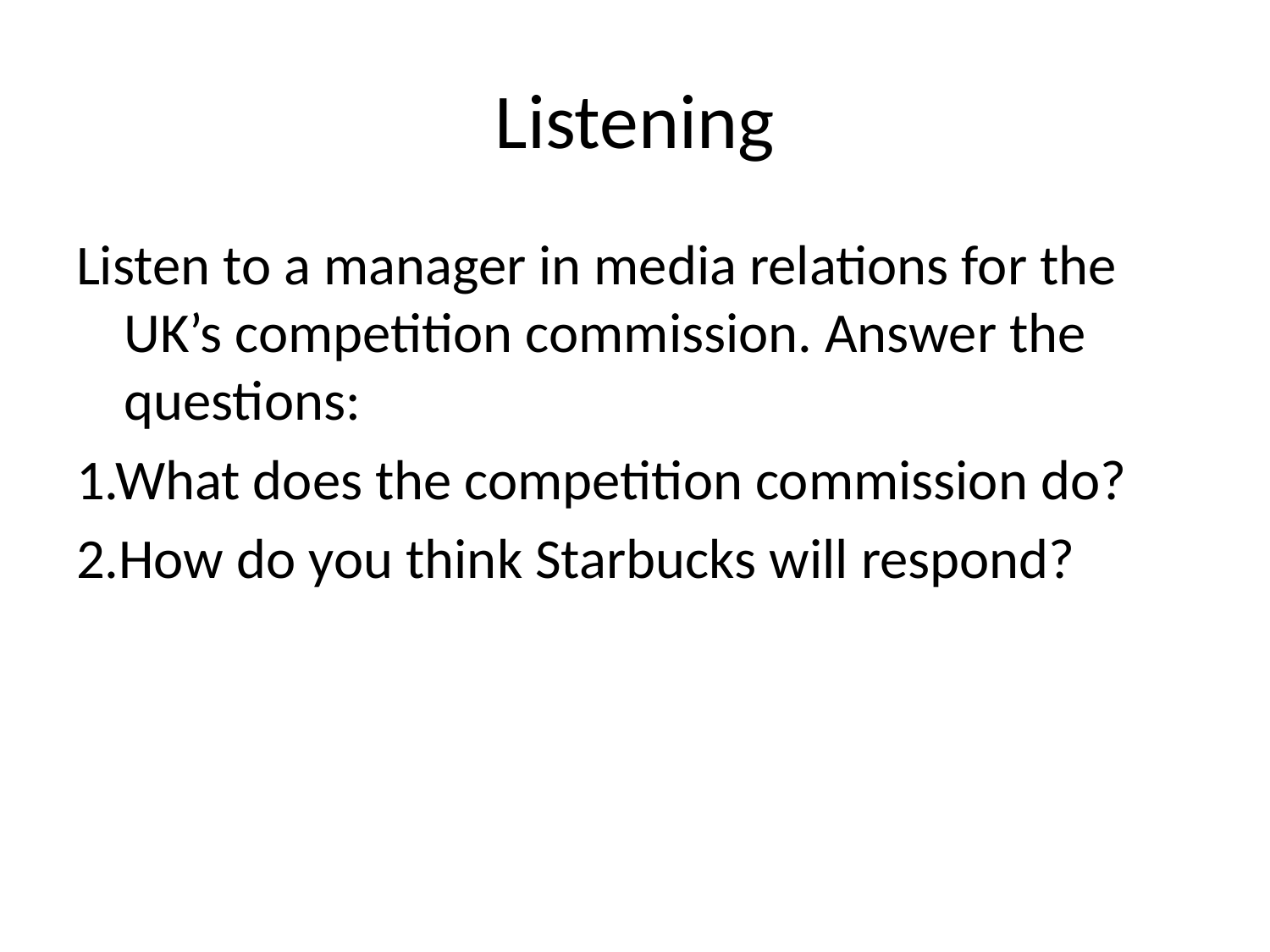

# Listening
Listen to a manager in media relations for the UK’s competition commission. Answer the questions:
1.What does the competition commission do?
2.How do you think Starbucks will respond?